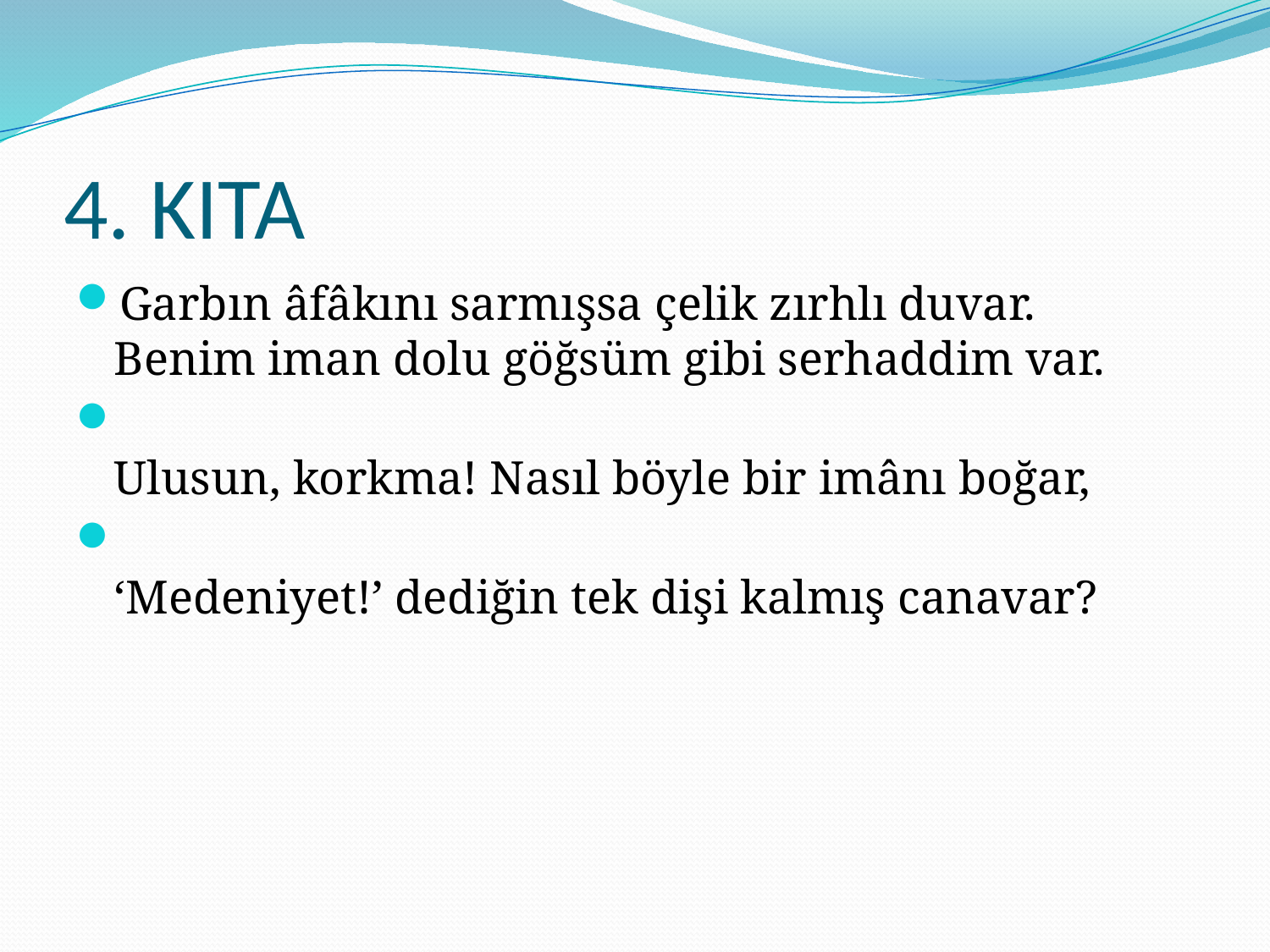

# 4. KITA
Garbın âfâkını sarmışsa çelik zırhlı duvar.
Benim iman dolu göğsüm gibi serhaddim var.
Ulusun, korkma! Nasıl böyle bir imânı boğar,
‘Medeniyet!’ dediğin tek dişi kalmış canavar?